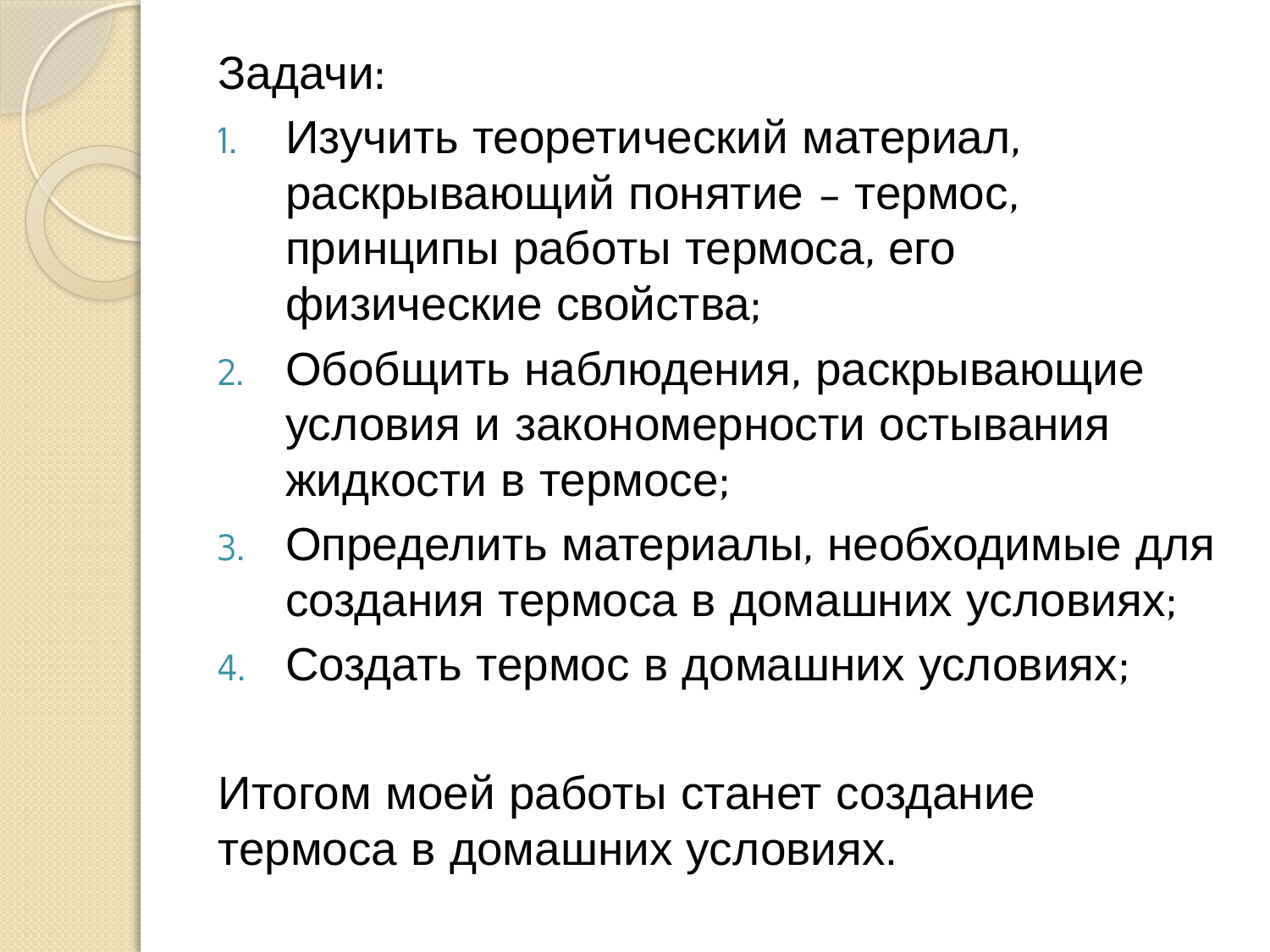

Задачи:
Изучить теоретический материал, раскрывающий понятие – термос, принципы работы термоса, его физические свойства;
Обобщить наблюдения, раскрывающие условия и закономерности остывания жидкости в термосе;
Определить материалы, необходимые для создания термоса в домашних условиях;
Создать термос в домашних условиях;

Итогом моей работы станет создание термоса в домашних условиях.